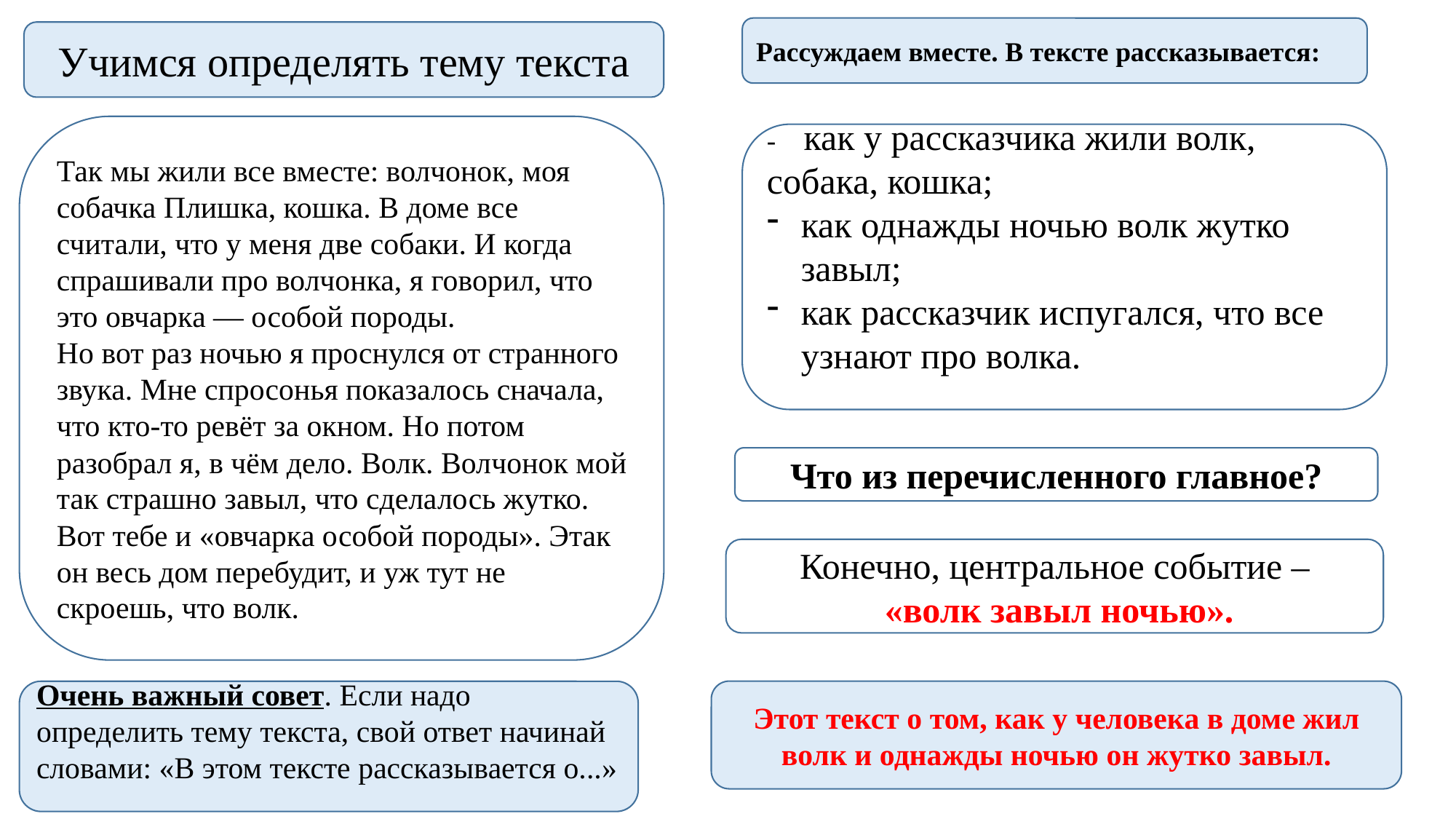

Рассуждаем вместе. В тексте рассказывается:
Учимся определять тему текста
Так мы жили все вместе: волчонок, моя собачка Плишка, кошка. В доме все считали, что у меня две собаки. И когда спрашивали про волчонка, я говорил, что это овчарка — особой породы.
Но вот раз ночью я проснулся от странного звука. Мне спросонья показалось сначала, что кто-то ревёт за окном. Но потом разобрал я, в чём дело. Волк. Вол­чонок мой так страшно завыл, что сделалось жутко.
Вот тебе и «овчарка особой породы». Этак он весь дом перебудит, и уж тут не скроешь, что волк.

-    как у рассказчика жили волк, собака, кошка;
как однажды ночью волк жутко завыл;
как рассказчик испугался, что все узнают про волка.

Что из перечисленного главное?
Конечно, централь­ное событие –
 «волк завыл ночью».
Этот текст о том, как у человека в доме жил волк и од­нажды ночью он жутко завыл.
Очень важный совет. Если надо определить тему текста, свой ответ начинай словами: «В этом тексте рассказывается о...»